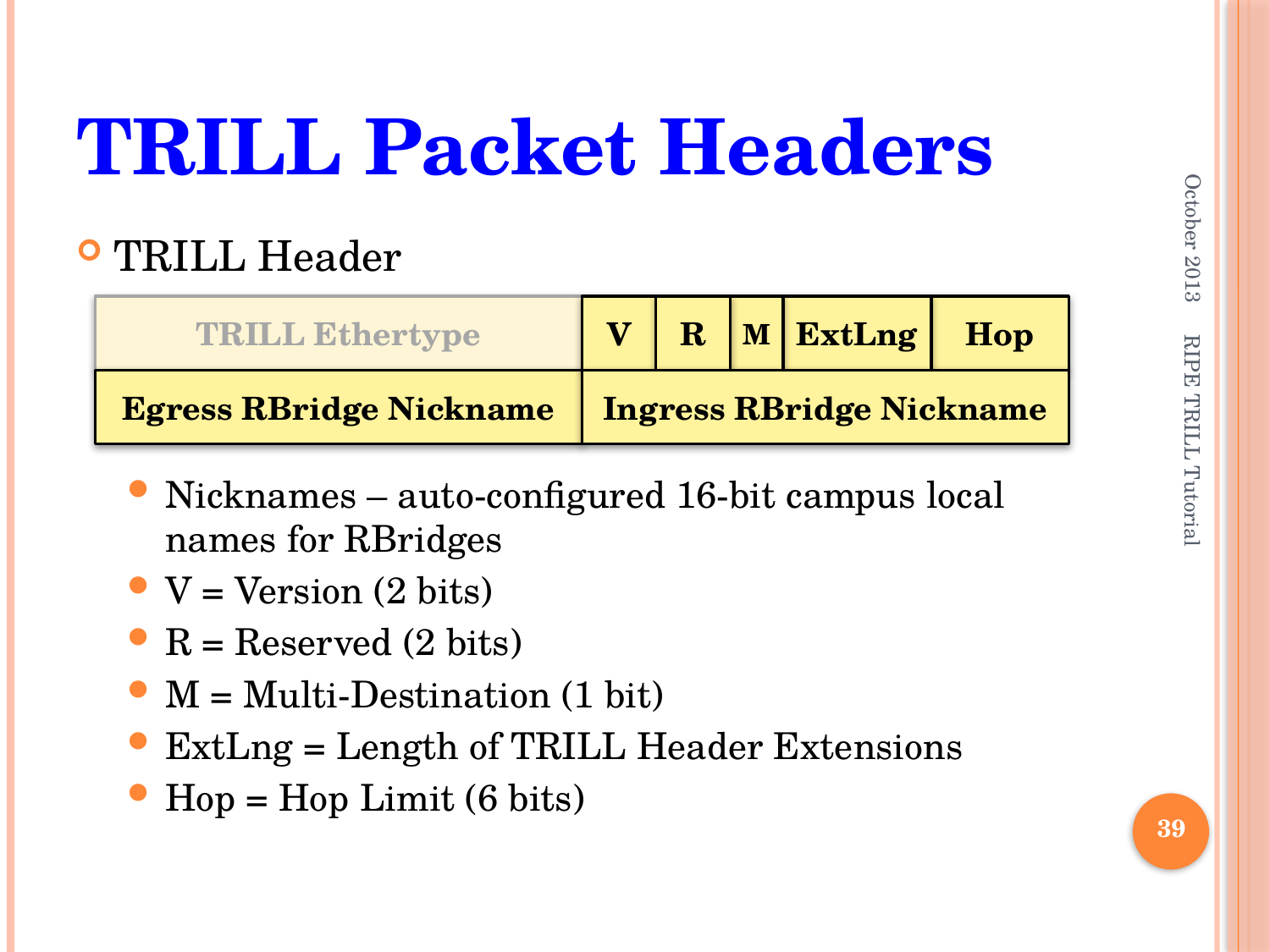

# TRILL Packet Headers
October 2013
TRILL Header

Nicknames – auto-configured 16-bit campus local names for RBridges
V = Version (2 bits)
R = Reserved (2 bits)
M = Multi-Destination (1 bit)
ExtLng = Length of TRILL Header Extensions
Hop = Hop Limit (6 bits)

TRILL Ethertype
V
R
M
ExtLng
Hop
Egress RBridge Nickname
Ingress RBridge Nickname
RIPE TRILL Tutorial
39